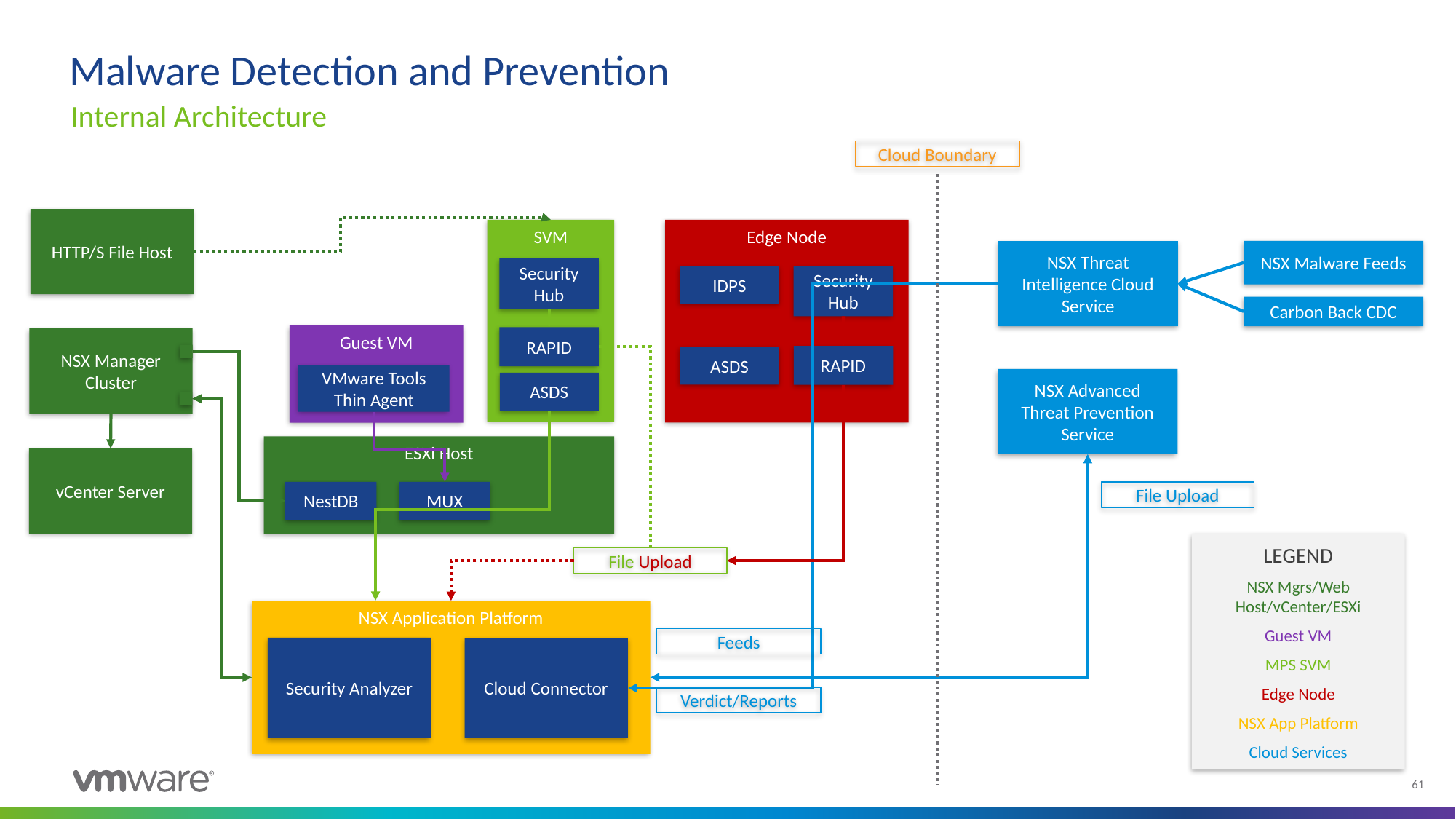

# Malware Detection and Prevention
Internal Architecture
Cloud Boundary
HTTP/S File Host
SVM
Edge Node
NSX Malware Feeds
NSX Threat Intelligence Cloud Service
Security Hub
IDPS
Security Hub
Carbon Back CDC
Guest VM
RAPID
NSX Manager Cluster

RAPID
ASDS
VMware Tools Thin Agent
NSX Advanced Threat Prevention Service
ASDS

ESXi Host
vCenter Server
NestDB
MUX
File Upload
LEGEND
NSX Mgrs/Web Host/vCenter/ESXi
Guest VM
MPS SVM
Edge Node
NSX App Platform
Cloud Services
File Upload
NSX Application Platform
Feeds
Security Analyzer
Cloud Connector
Verdict/Reports